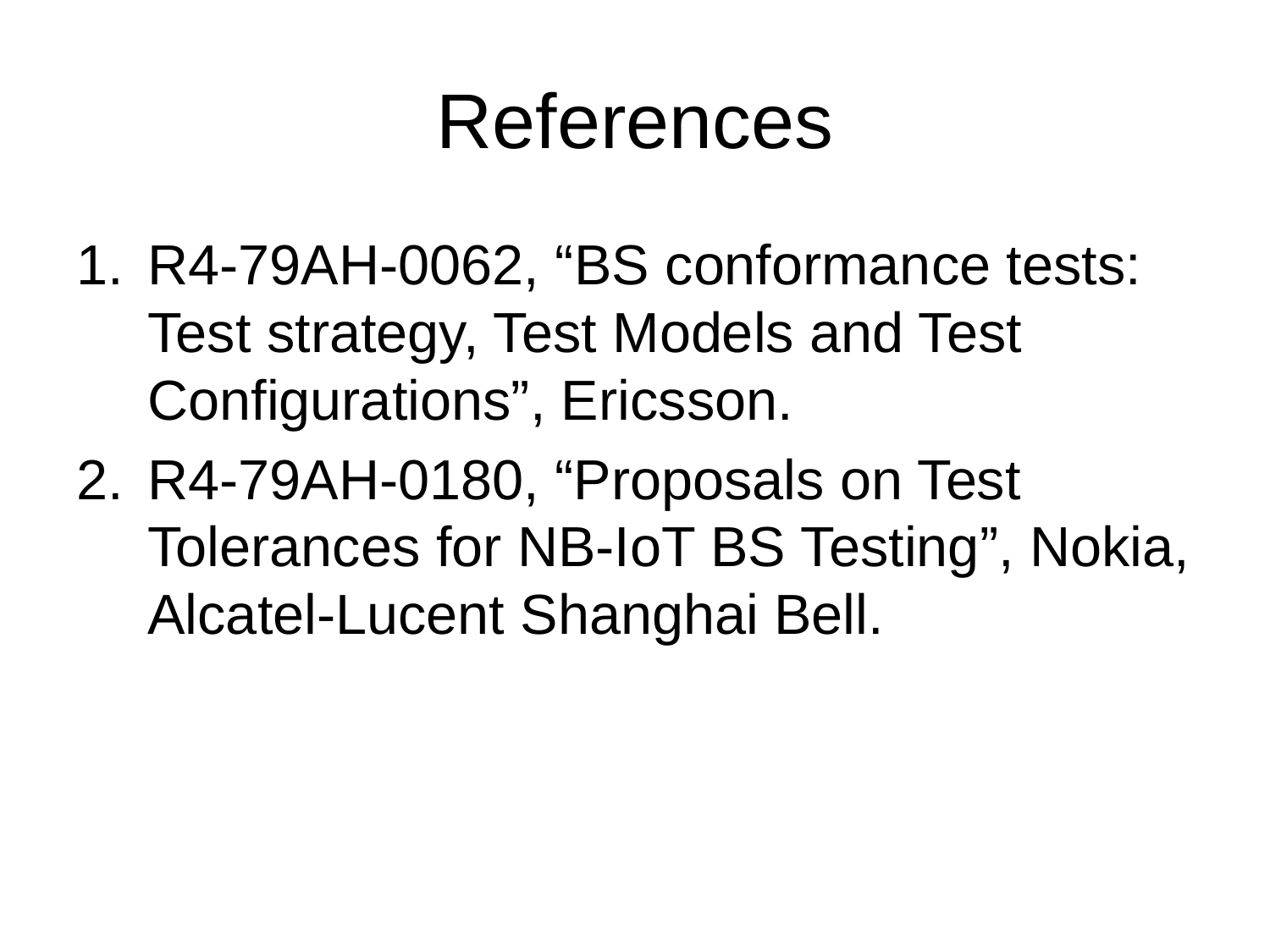

# References
R4-79AH-0062, “BS conformance tests: Test strategy, Test Models and Test Configurations”, Ericsson.
R4-79AH-0180, “Proposals on Test Tolerances for NB-IoT BS Testing”, Nokia, Alcatel-Lucent Shanghai Bell.